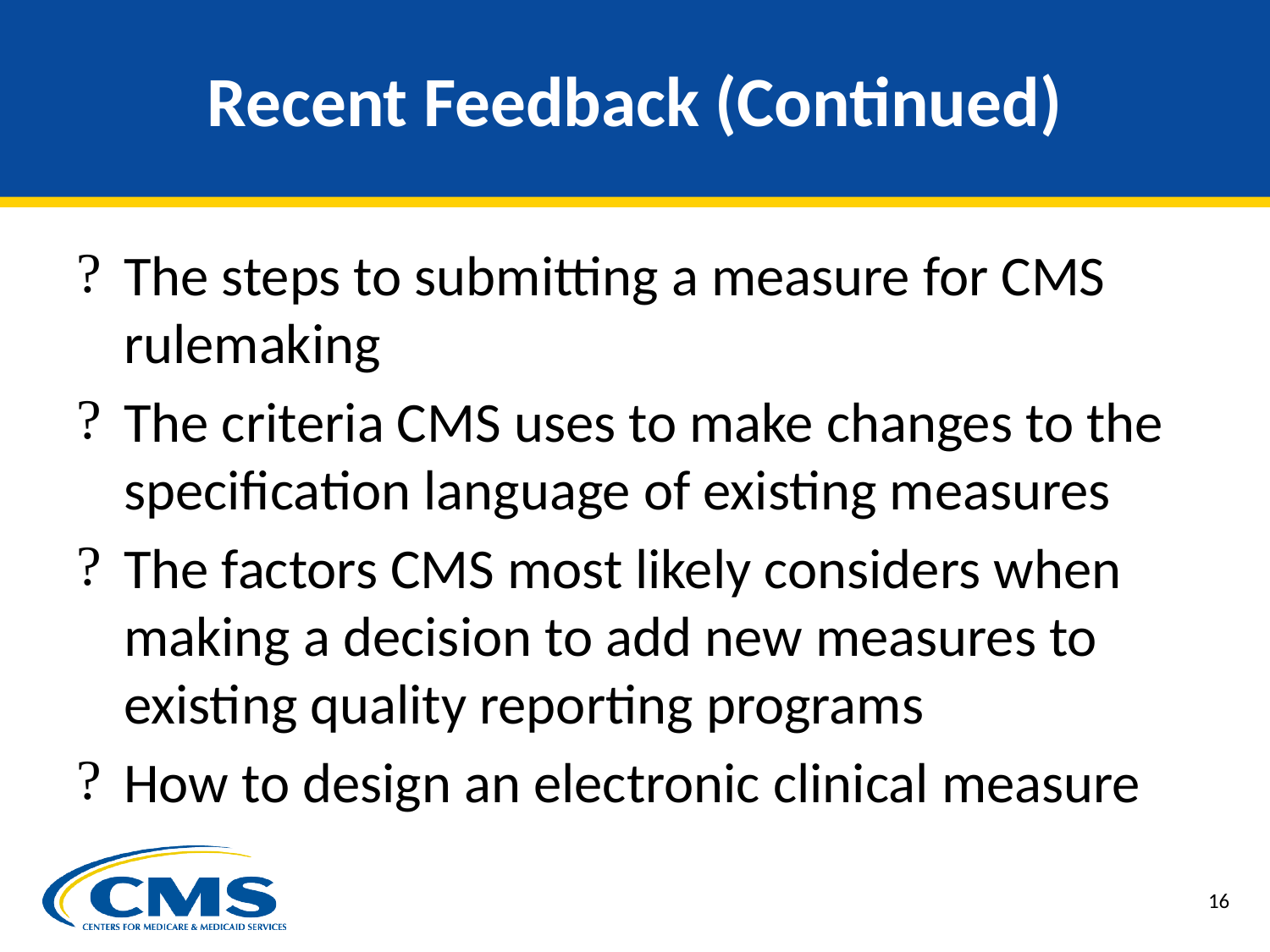

# Recent Feedback (Continued)
The steps to submitting a measure for CMS rulemaking
The criteria CMS uses to make changes to the specification language of existing measures
The factors CMS most likely considers when making a decision to add new measures to existing quality reporting programs
How to design an electronic clinical measure